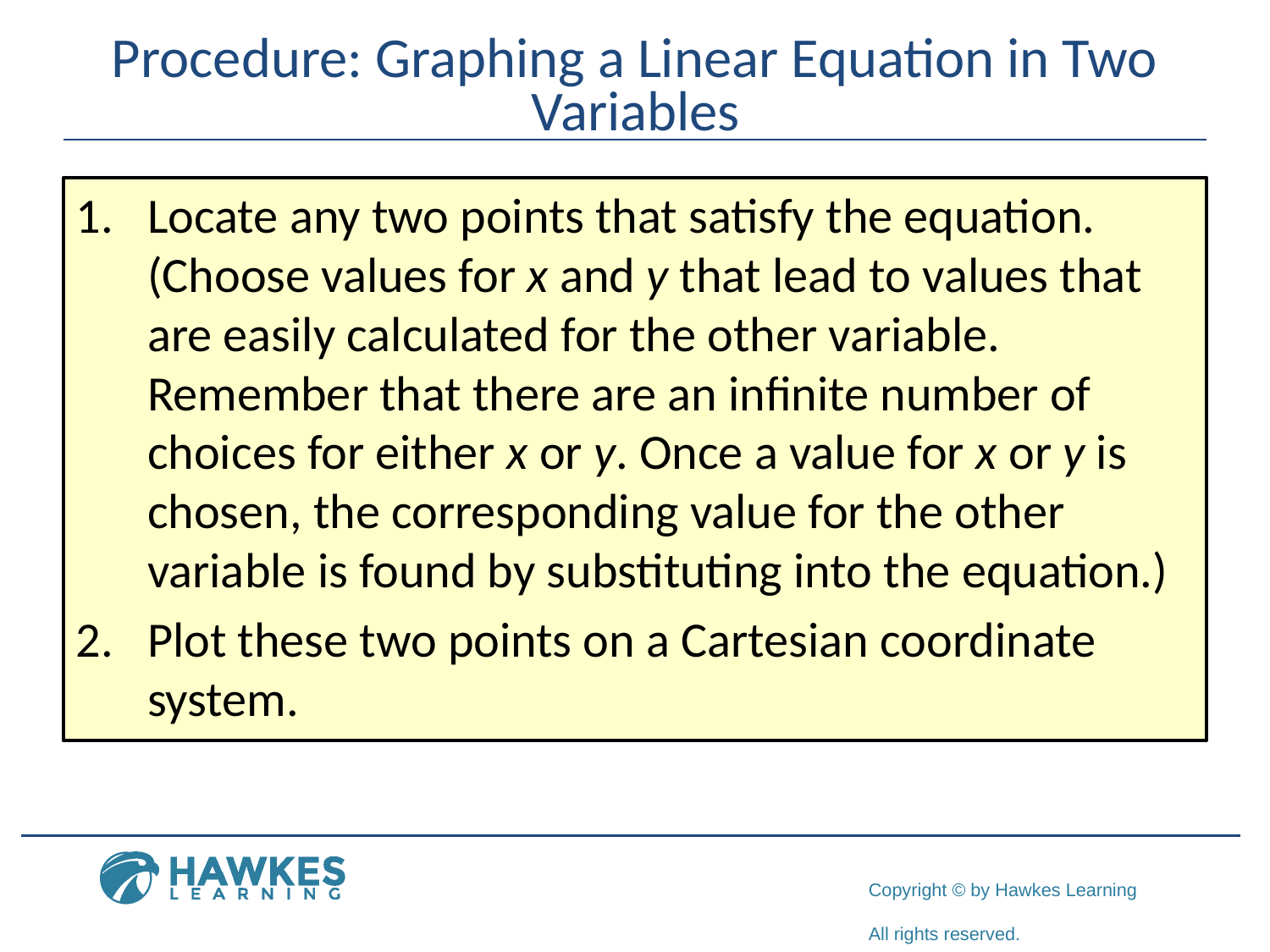

# Procedure: Graphing a Linear Equation in Two Variables
Locate any two points that satisfy the equation. (Choose values for x and y that lead to values that are easily calculated for the other variable. Remember that there are an infinite number of choices for either x or y. Once a value for x or y is chosen, the corresponding value for the other variable is found by substituting into the equation.)
Plot these two points on a Cartesian coordinate system.